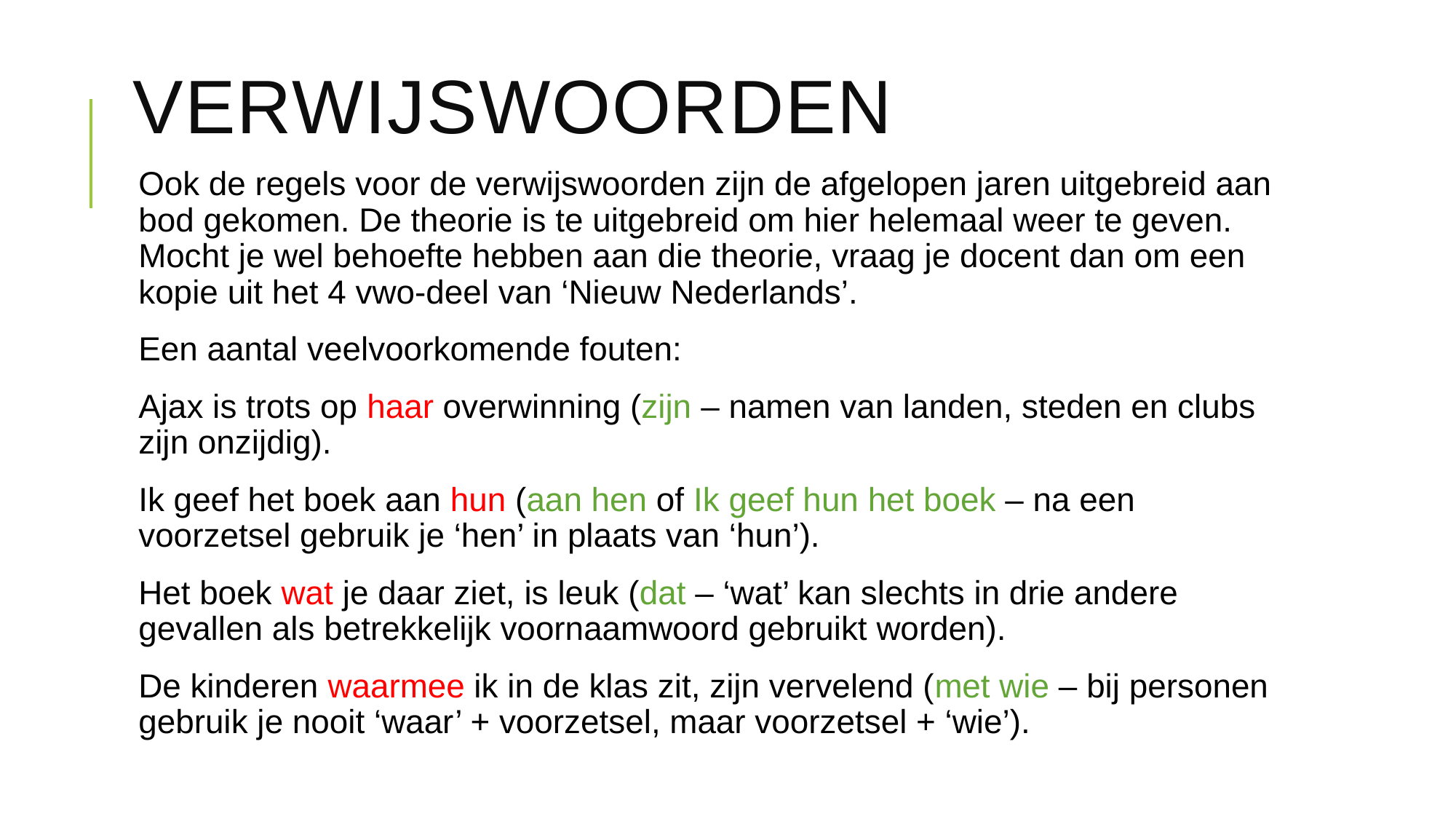

# verwijswoorden
Ook de regels voor de verwijswoorden zijn de afgelopen jaren uitgebreid aan bod gekomen. De theorie is te uitgebreid om hier helemaal weer te geven. Mocht je wel behoefte hebben aan die theorie, vraag je docent dan om een kopie uit het 4 vwo-deel van ‘Nieuw Nederlands’.
Een aantal veelvoorkomende fouten:
Ajax is trots op haar overwinning (zijn – namen van landen, steden en clubs zijn onzijdig).
Ik geef het boek aan hun (aan hen of Ik geef hun het boek – na een voorzetsel gebruik je ‘hen’ in plaats van ‘hun’).
Het boek wat je daar ziet, is leuk (dat – ‘wat’ kan slechts in drie andere gevallen als betrekkelijk voornaamwoord gebruikt worden).
De kinderen waarmee ik in de klas zit, zijn vervelend (met wie – bij personen gebruik je nooit ‘waar’ + voorzetsel, maar voorzetsel + ‘wie’).